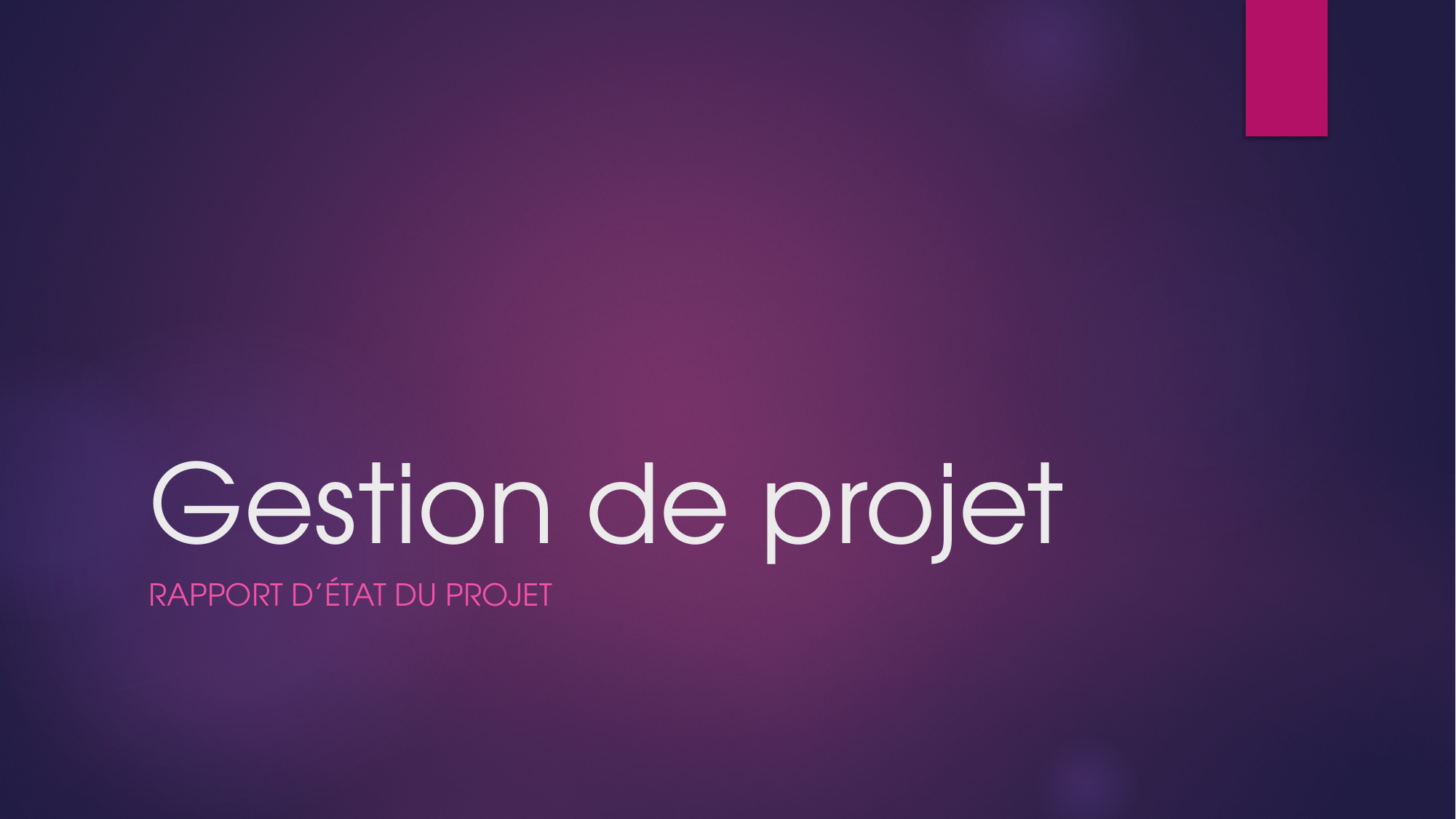

# Gestion de projet
Rapport d’état du projet